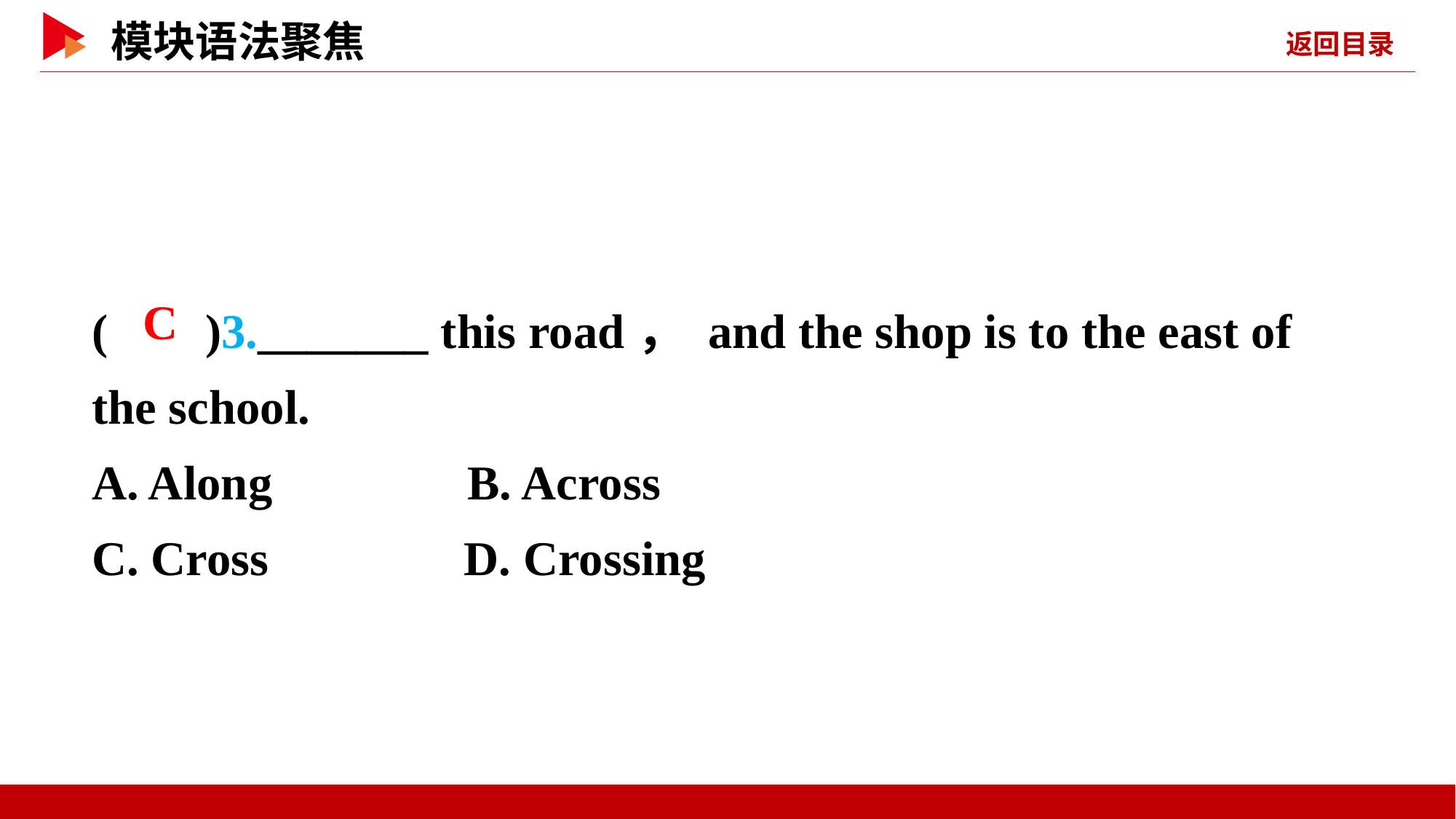

(        )3._______ this road， and the shop is to the east of the school.
A. Along                B. Across
C. Cross                D. Crossing
   C